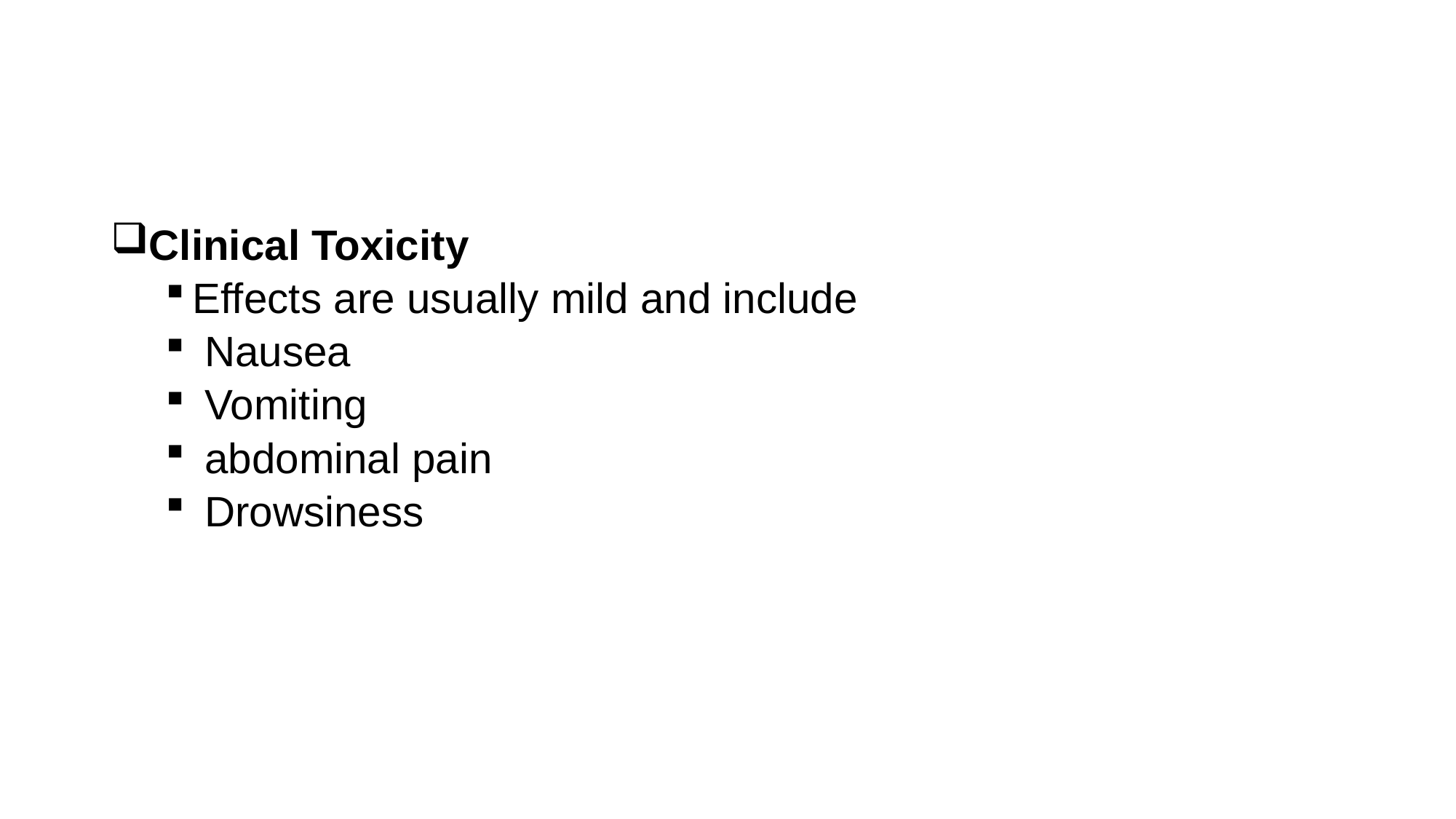

#
Clinical Toxicity
Effects are usually mild and include
 Nausea
 Vomiting
 abdominal pain
 Drowsiness